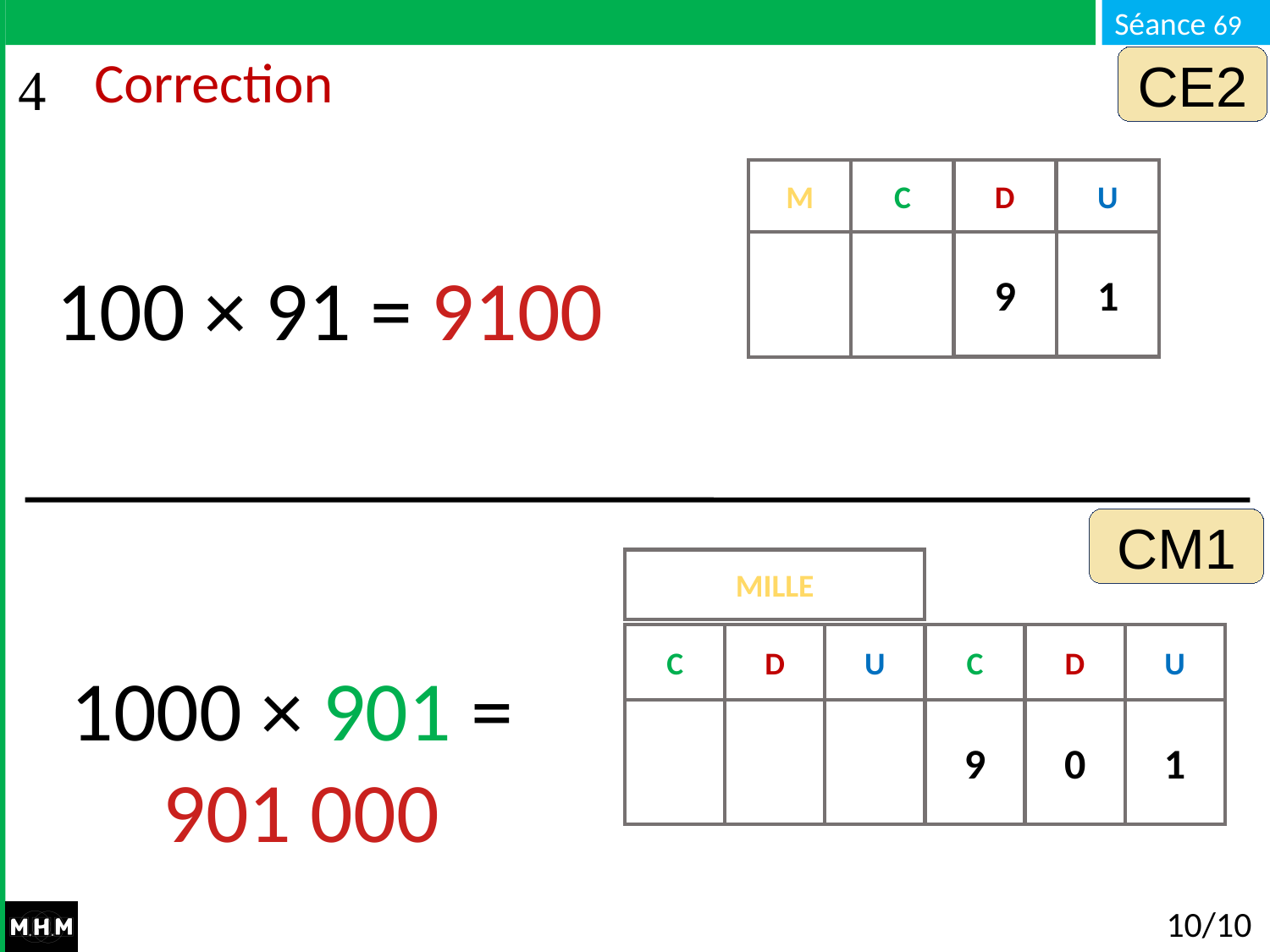

CE2
# Correction
M
C
D
U
9
1
0

0
0
100 × 91 = 9100

CM1
MILLE
C
D
U
C
D
U
1000 × 901 =
901 000

0
9
0
0
0
0
0
1
0
0
10/10